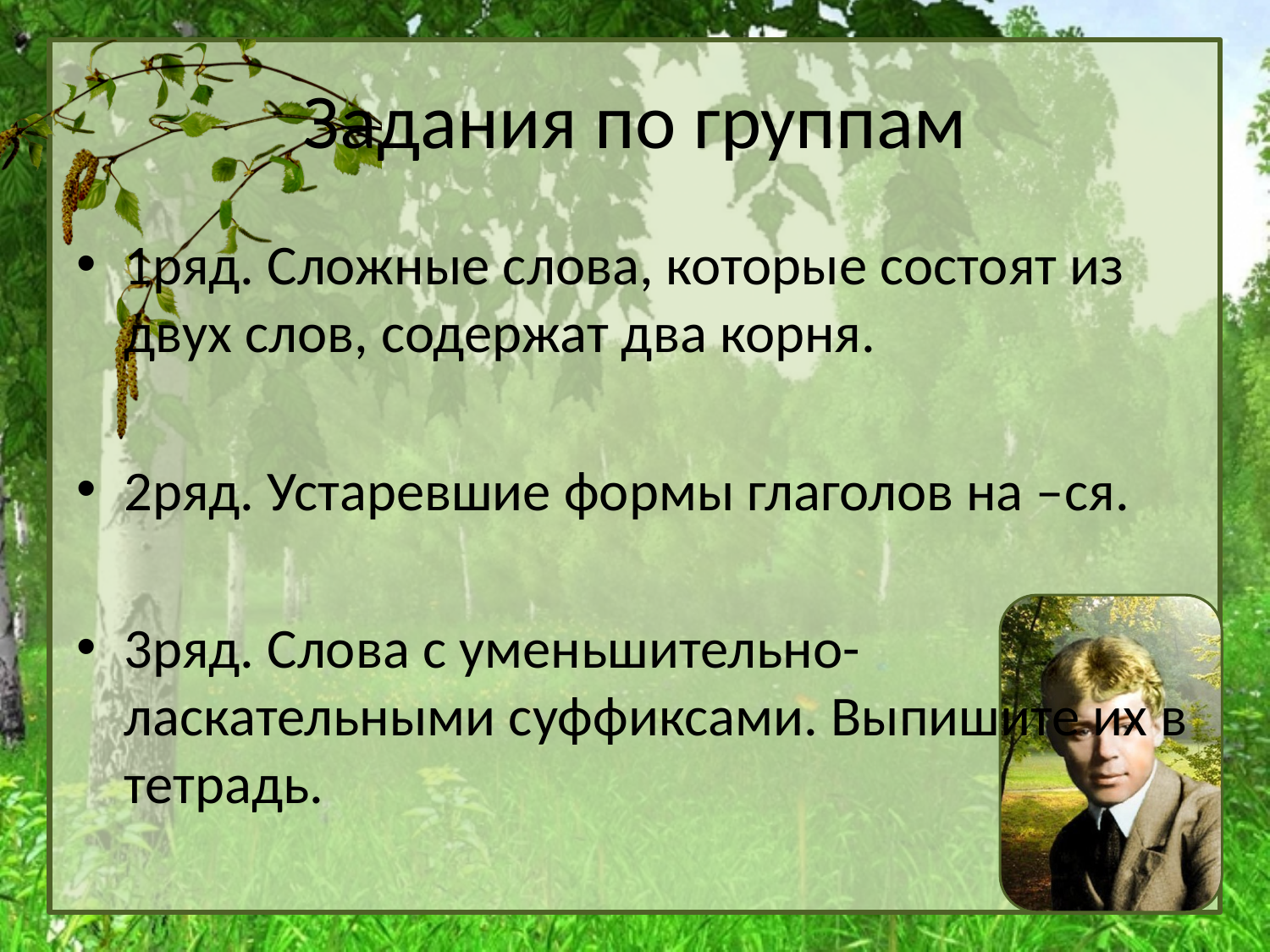

# Задания по группам
1ряд. Сложные слова, которые состоят из двух слов, содержат два корня.

2ряд. Устаревшие формы глаголов на –ся.

3ряд. Слова с уменьшительно-ласкательными суффиксами. Выпишите их в тетрадь.